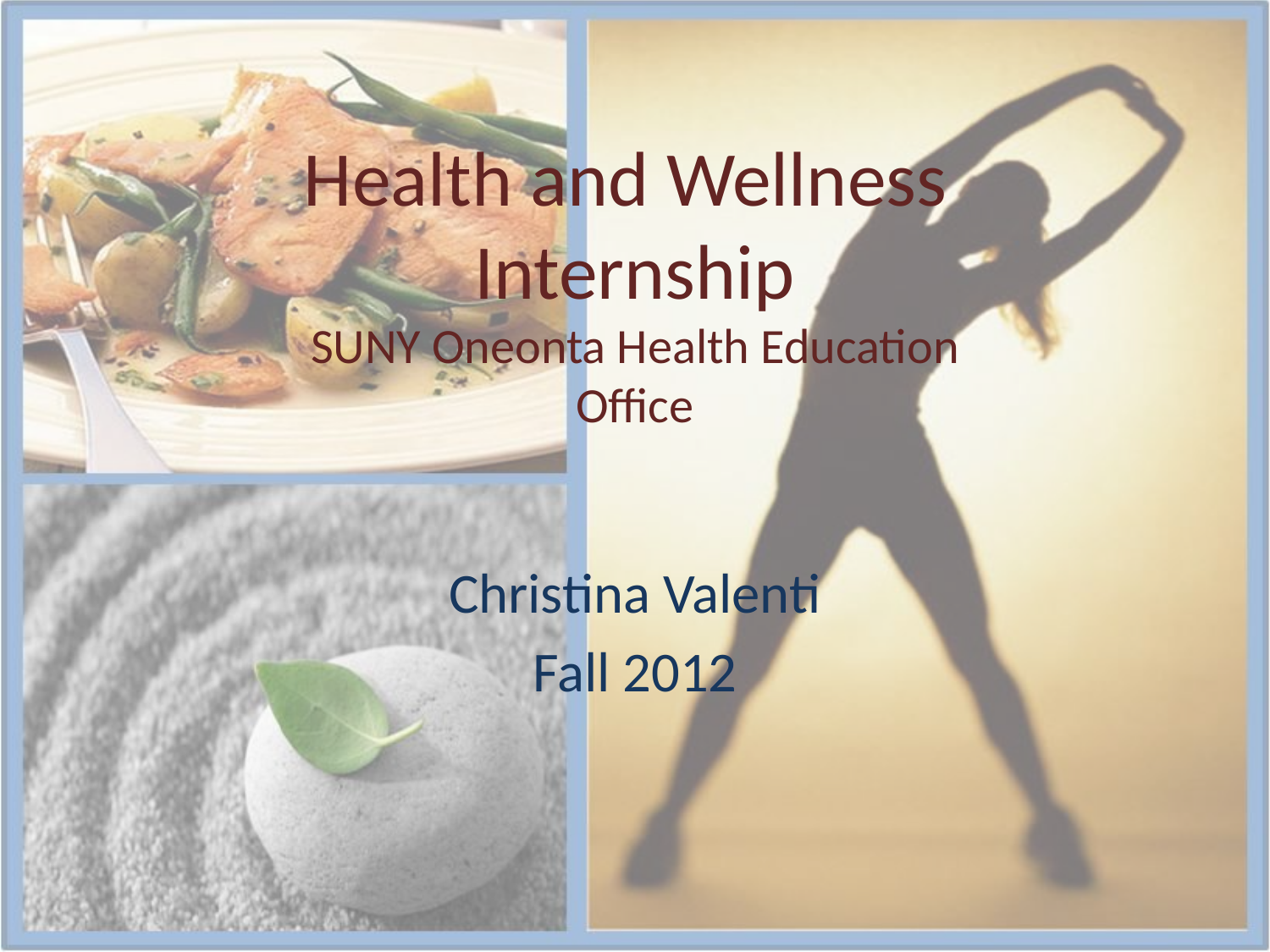

# Health and Wellness Internship SUNY Oneonta Health Education Office
Christina Valenti
Fall 2012